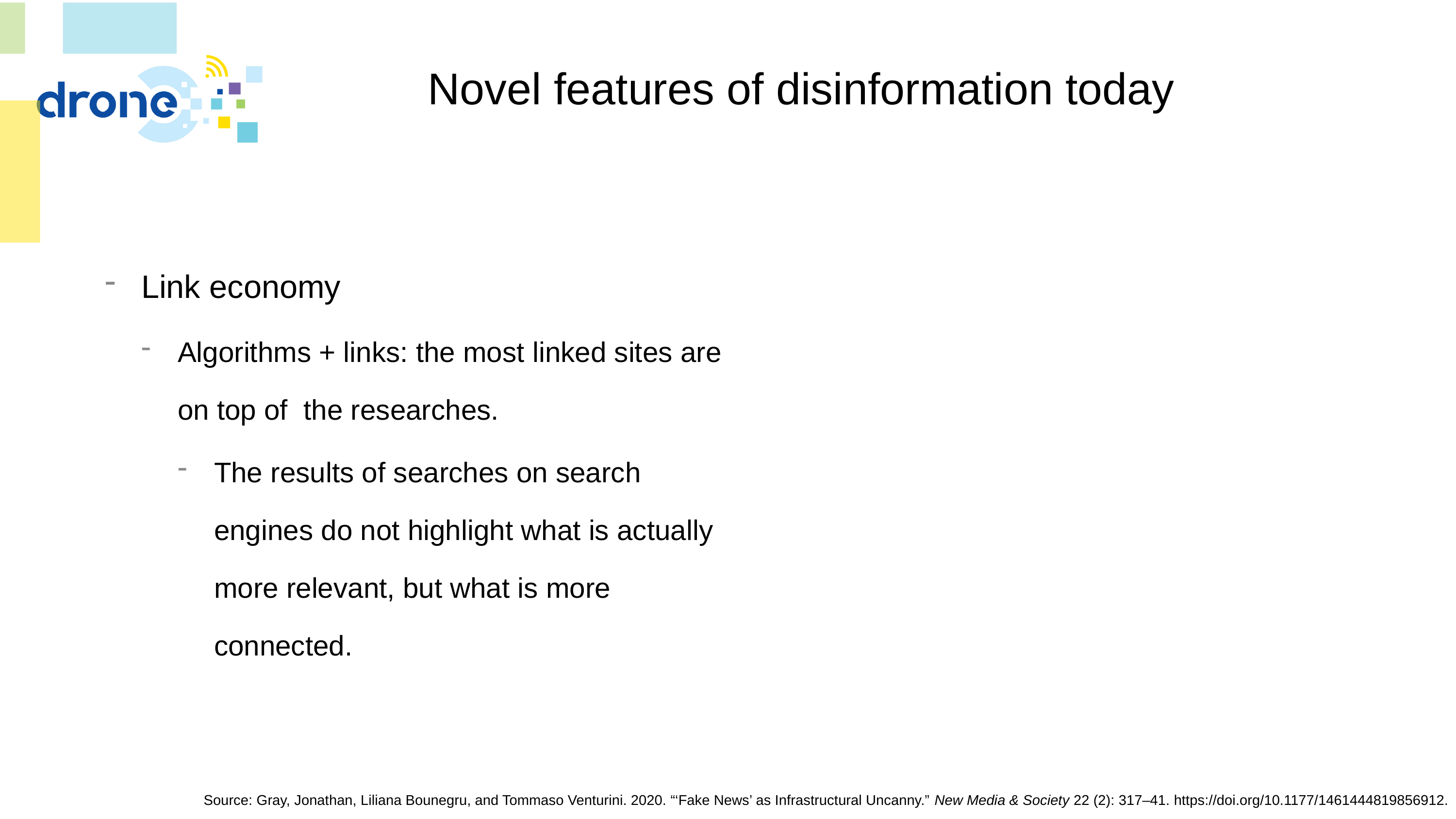

# Novel features of disinformation today

Link economy
Algorithms + links: the most linked sites are on top of  the researches.
The results of searches on search engines do not highlight what is actually more relevant, but what is more connected.
Source: Gray, Jonathan, Liliana Bounegru, and Tommaso Venturini. 2020. “‘Fake News’ as Infrastructural Uncanny.” New Media & Society 22 (2): 317–41. https://doi.org/10.1177/1461444819856912.